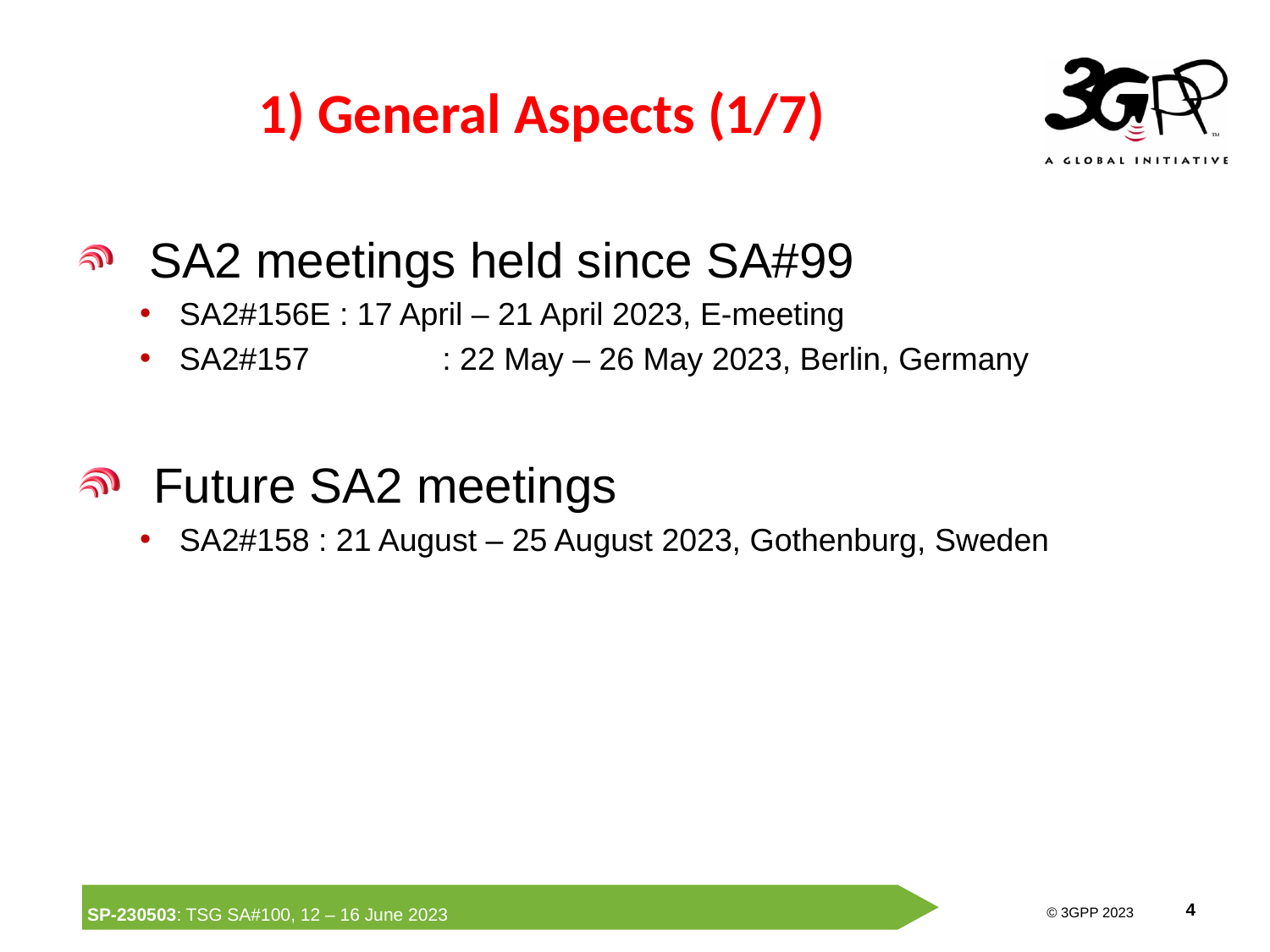

# 1) General Aspects (1/7)
 SA2 meetings held since SA#99
SA2#156E : 17 April – 21 April 2023, E-meeting
SA2#157	 : 22 May – 26 May 2023, Berlin, Germany

 Future SA2 meetings
SA2#158 : 21 August – 25 August 2023, Gothenburg, Sweden